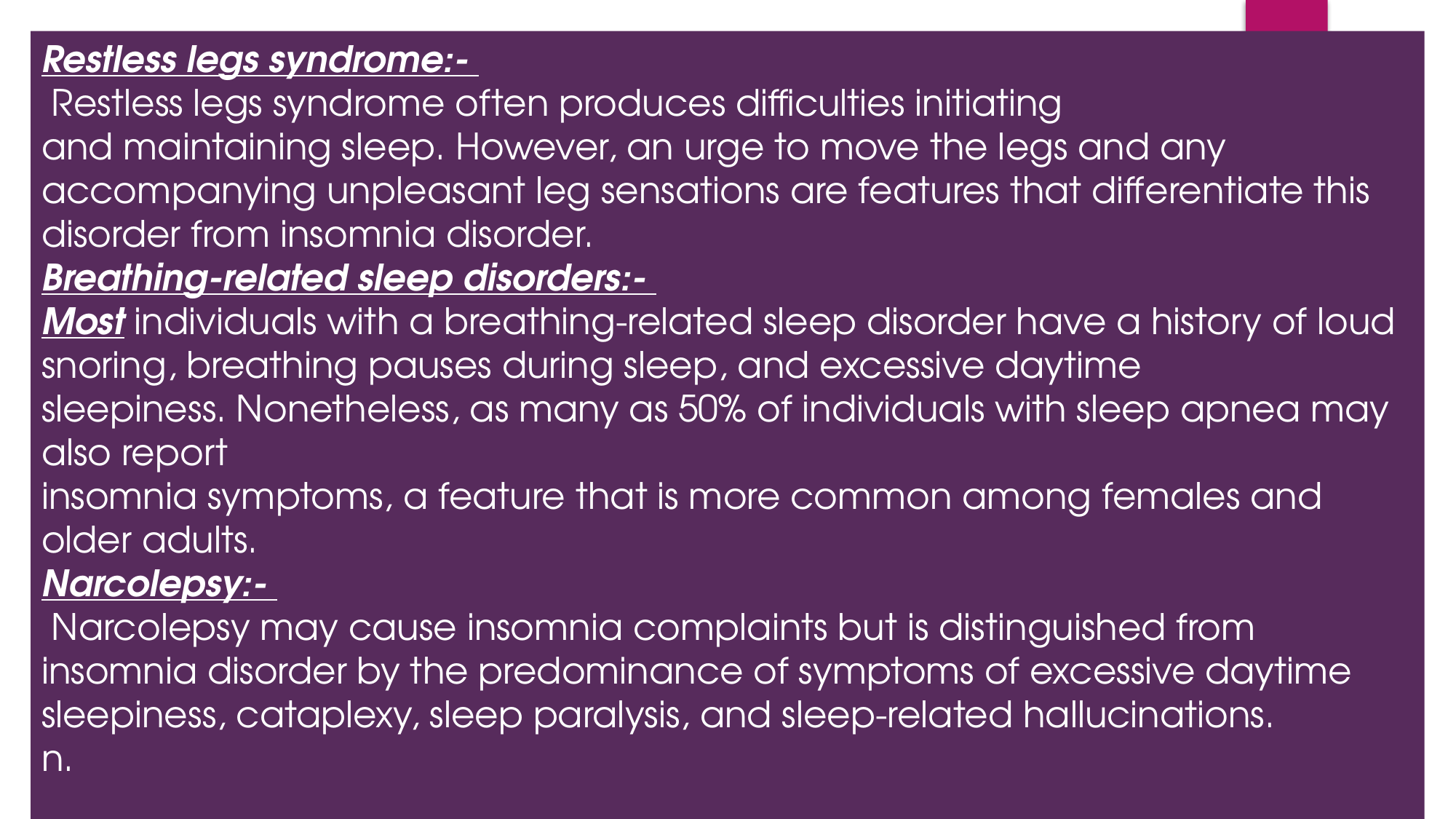

Restless legs syndrome:-
 Restless legs syndrome often produces difficulties initiating
and maintaining sleep. However, an urge to move the legs and any accompanying unpleasant leg sensations are features that differentiate this disorder from insomnia disorder.
Breathing-related sleep disorders:-
Most individuals with a breathing-related sleep disorder have a history of loud snoring, breathing pauses during sleep, and excessive daytime
sleepiness. Nonetheless, as many as 50% of individuals with sleep apnea may also report
insomnia symptoms, a feature that is more common among females and older adults.
Narcolepsy:-
 Narcolepsy may cause insomnia complaints but is distinguished from insomnia disorder by the predominance of symptoms of excessive daytime sleepiness, cataplexy, sleep paralysis, and sleep-related hallucinations.
n.